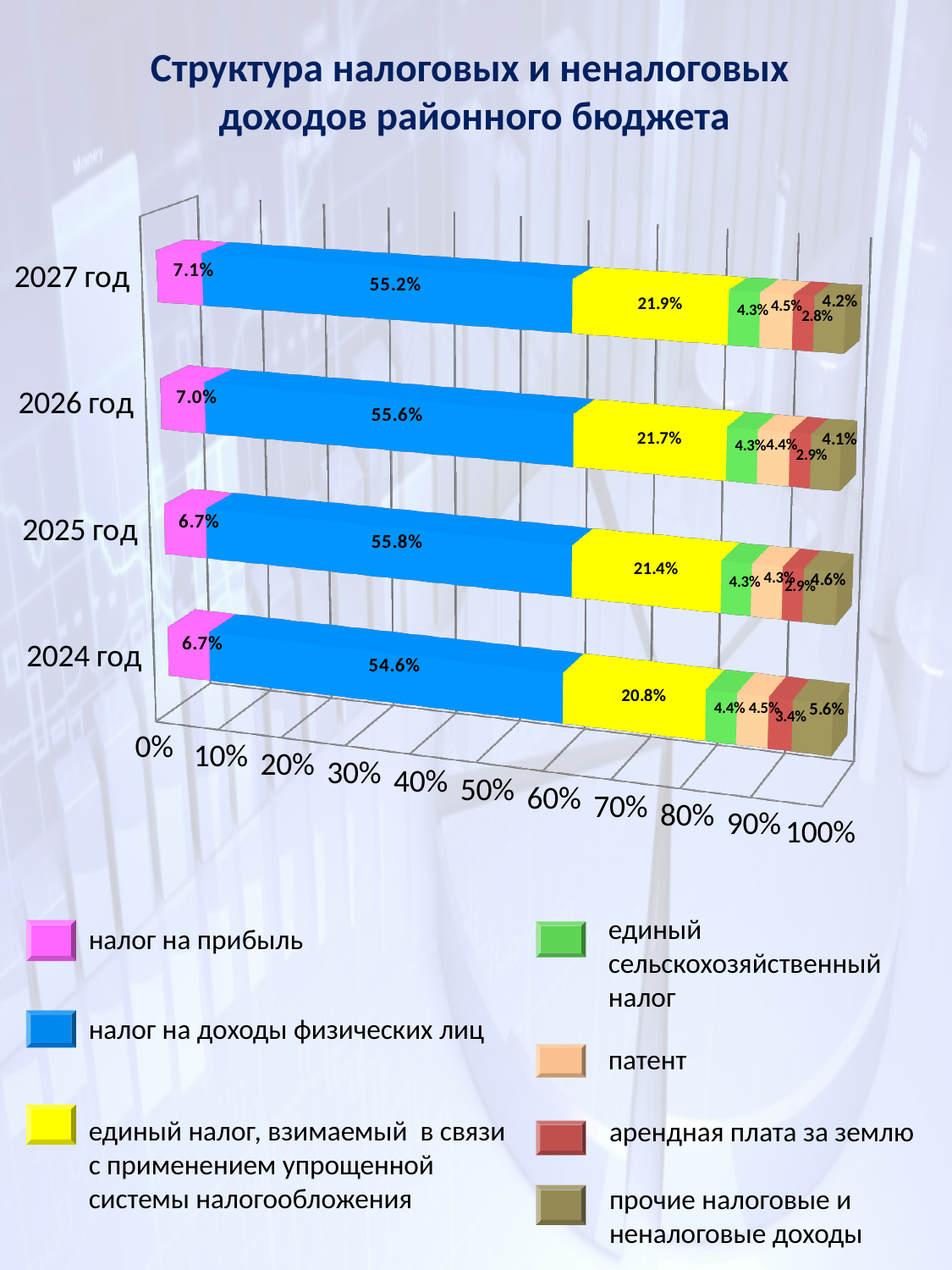

# Структура налоговых и неналоговых доходов районного бюджета

[unsupported chart]

единый сельскохозяйственный налог
налог на прибыль

налог на доходы физических лиц

патент

единый налог, взимаемый  в связи с применением упрощенной системы налогообложения
арендная плата за землю

прочие налоговые и неналоговые доходы